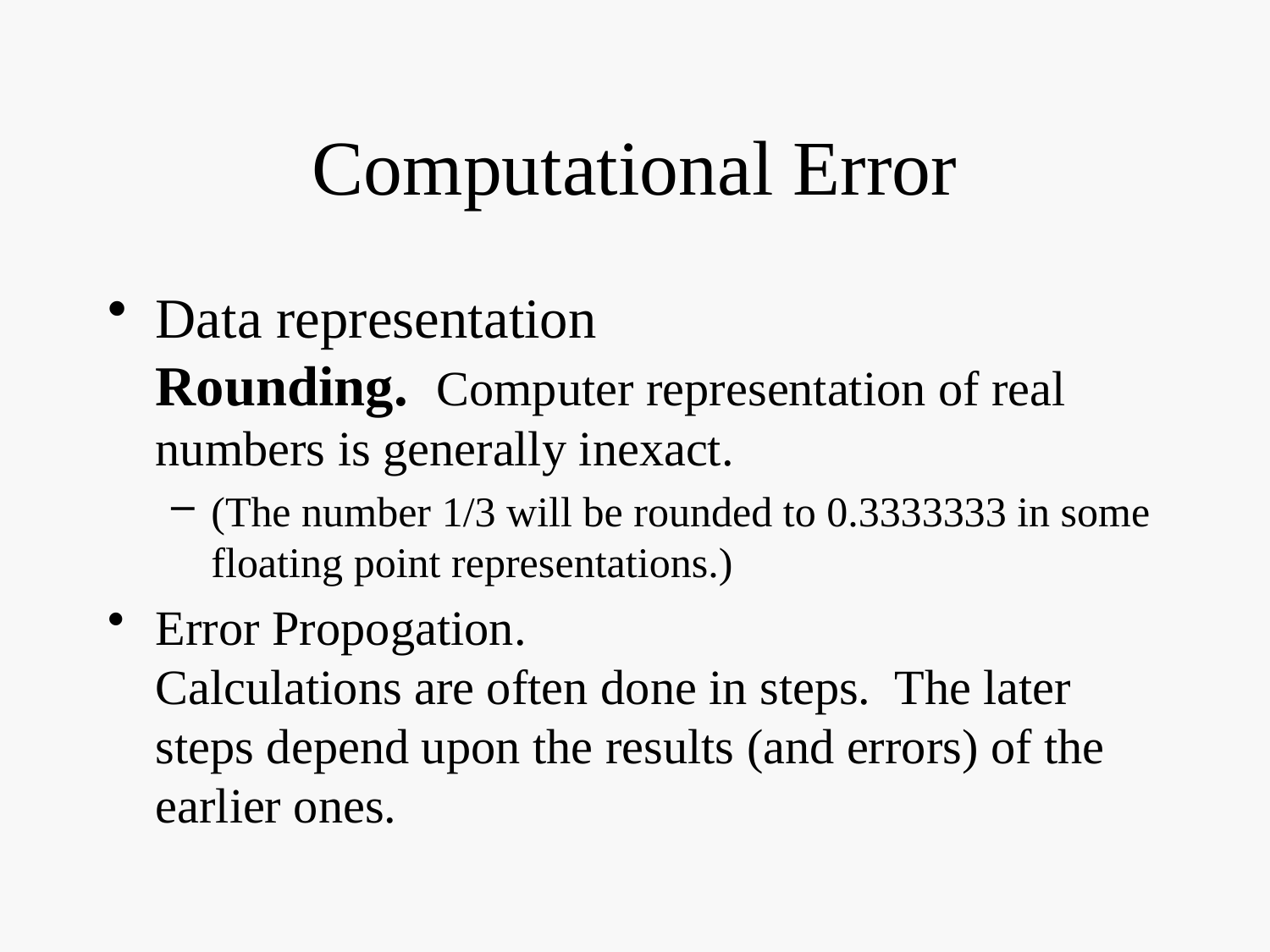

# Computational Error
Data representation
Rounding.  Computer representation of real numbers is generally inexact.
(The number 1/3 will be rounded to 0.3333333 in some floating point representations.)
Error Propogation.
Calculations are often done in steps.  The later steps depend upon the results (and errors) of the earlier ones.